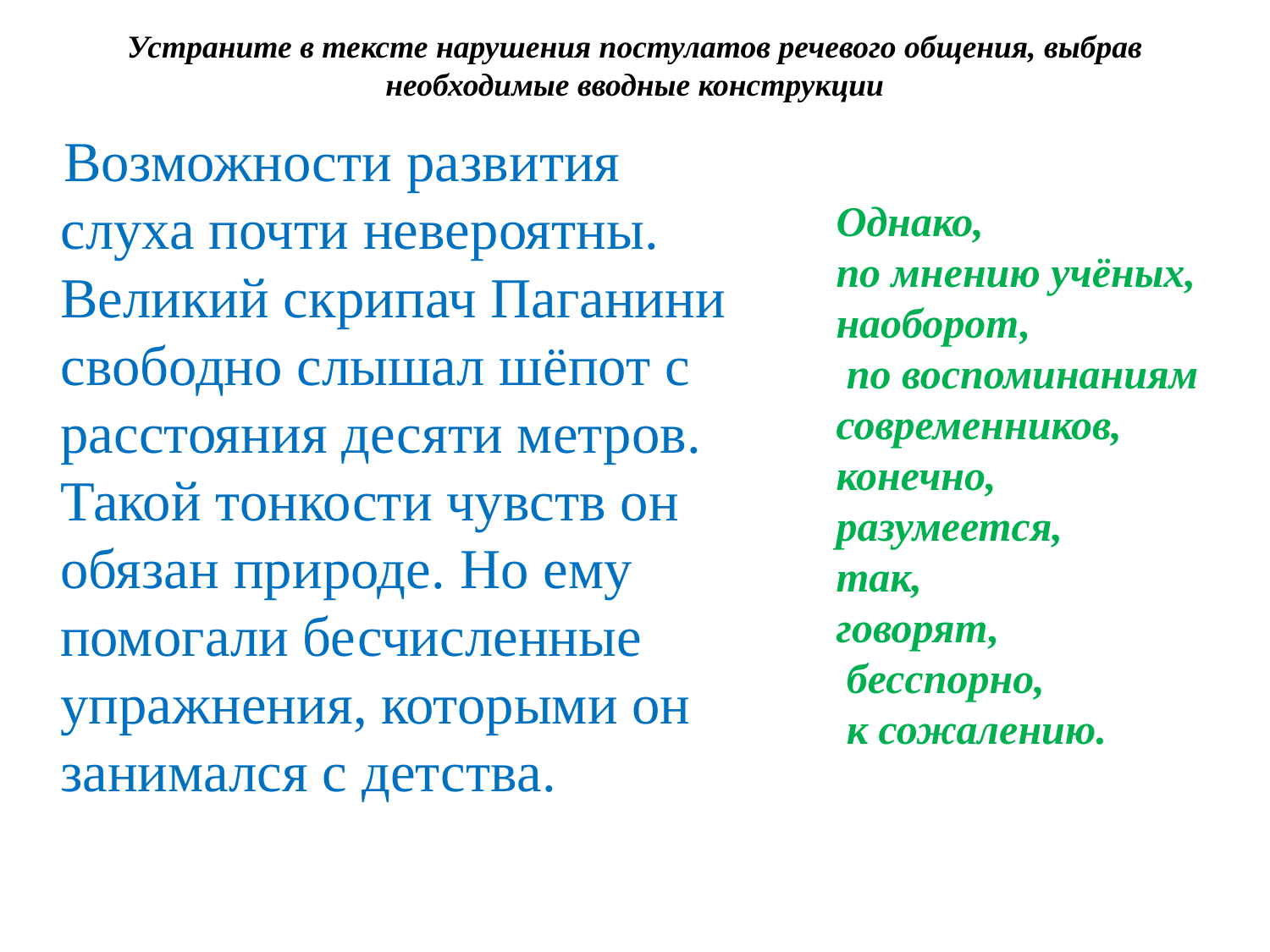

# Устраните в тексте нарушения постулатов речевого общения, выбрав необходимые вводные конструкции
    Возможности развития слуха почти невероятны. Великий скрипач Паганини свободно слышал шёпот с расстояния десяти метров. Такой тонкости чувств он обязан природе. Но ему помогали бесчисленные упражнения, которыми он занимался с детства.
Однако,
по мнению учёных, наоборот,
 по воспоминаниям современников,
конечно,
разумеется,
так,
говорят,
 бесспорно,
 к сожалению.